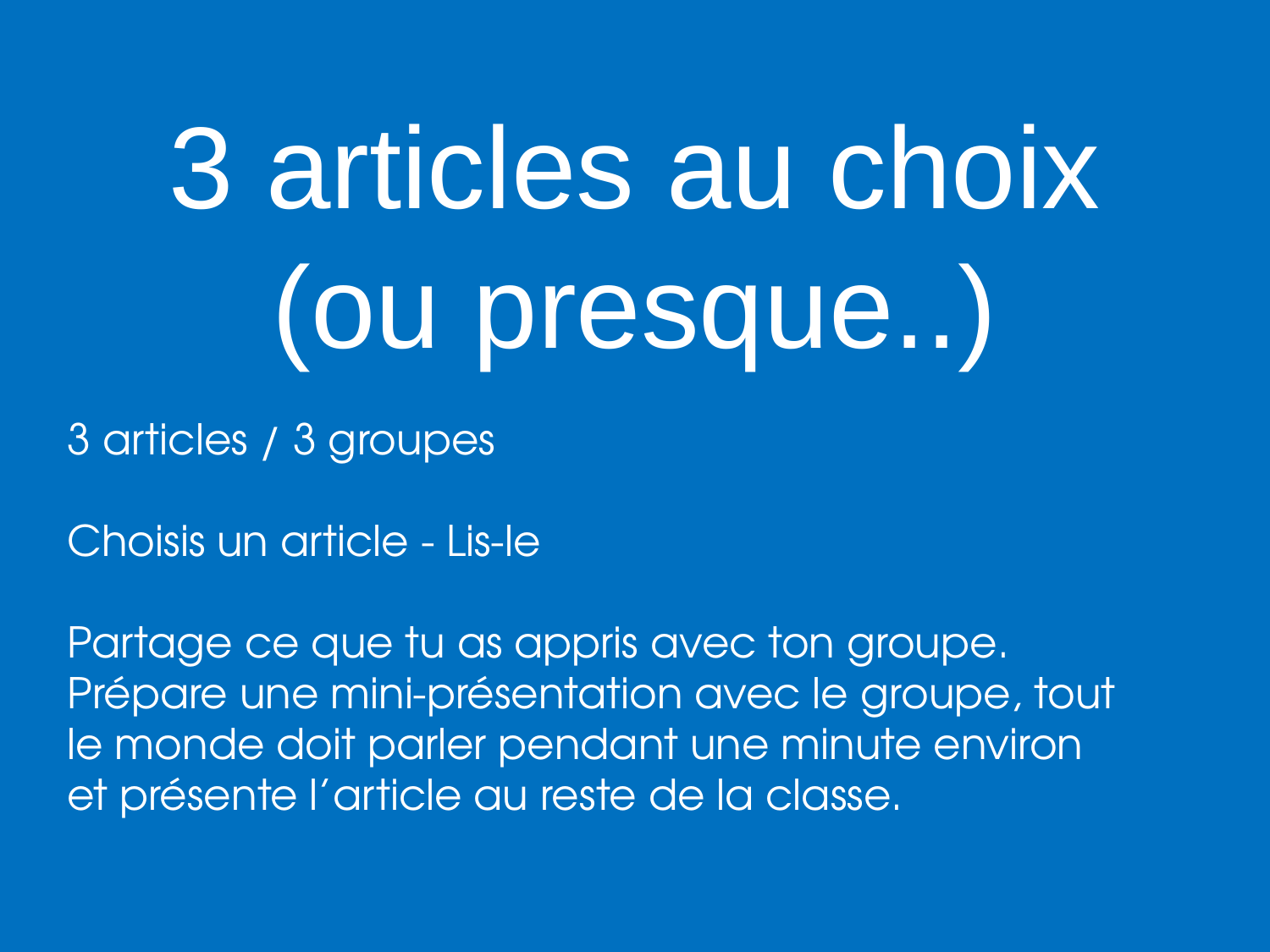

# 3 articles au choix (ou presque..)
3 articles / 3 groupes

Choisis un article - Lis-le

Partage ce que tu as appris avec ton groupe. Prépare une mini-présentation avec le groupe, tout le monde doit parler pendant une minute environ et présente l’article au reste de la classe.